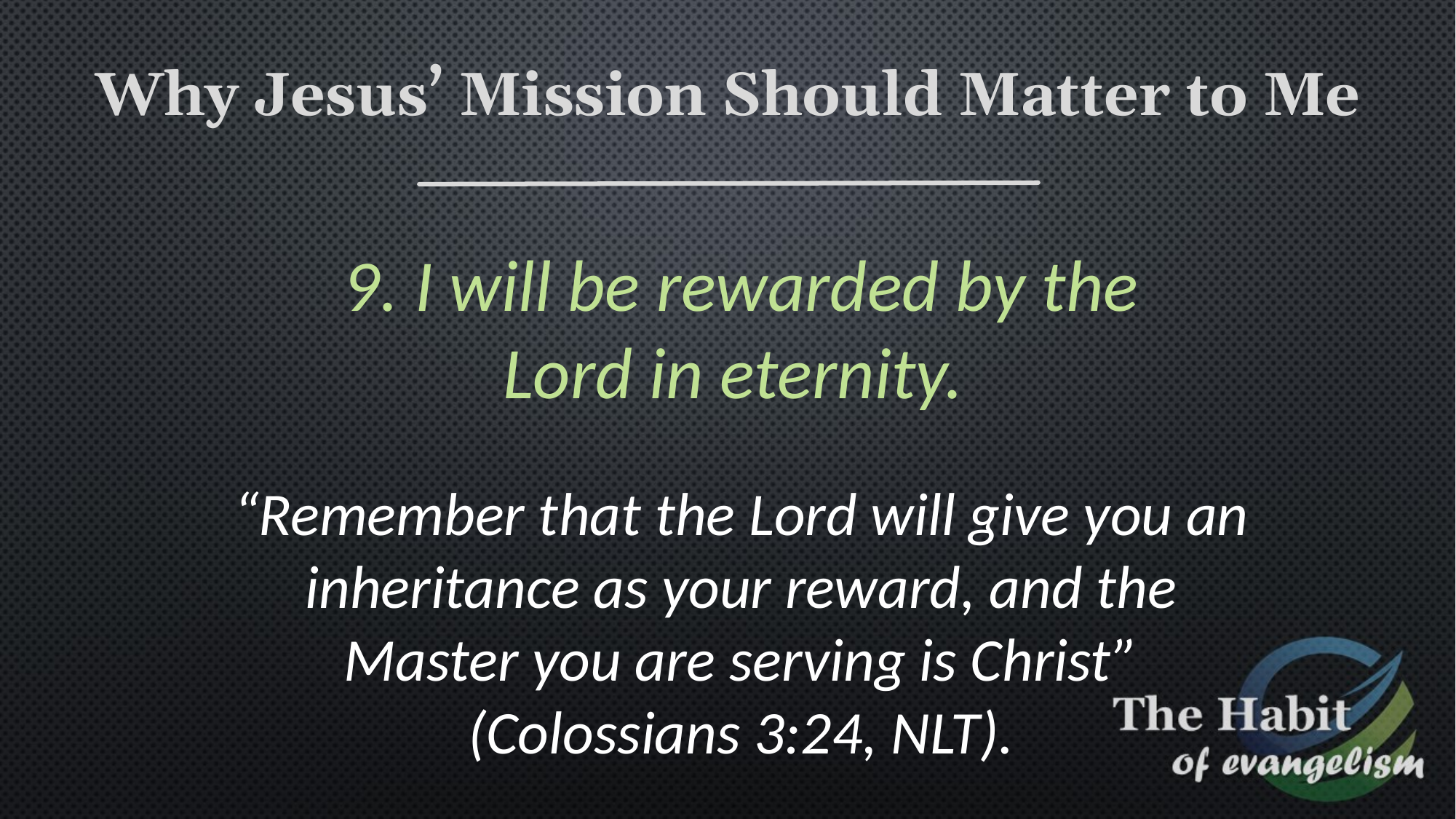

Why Jesus’ Mission Should Matter to Me
9. I will be rewarded by the Lord in eternity.
“Remember that the Lord will give you an inheritance as your reward, and the Master you are serving is Christ”
(Colossians 3:24, NLT).